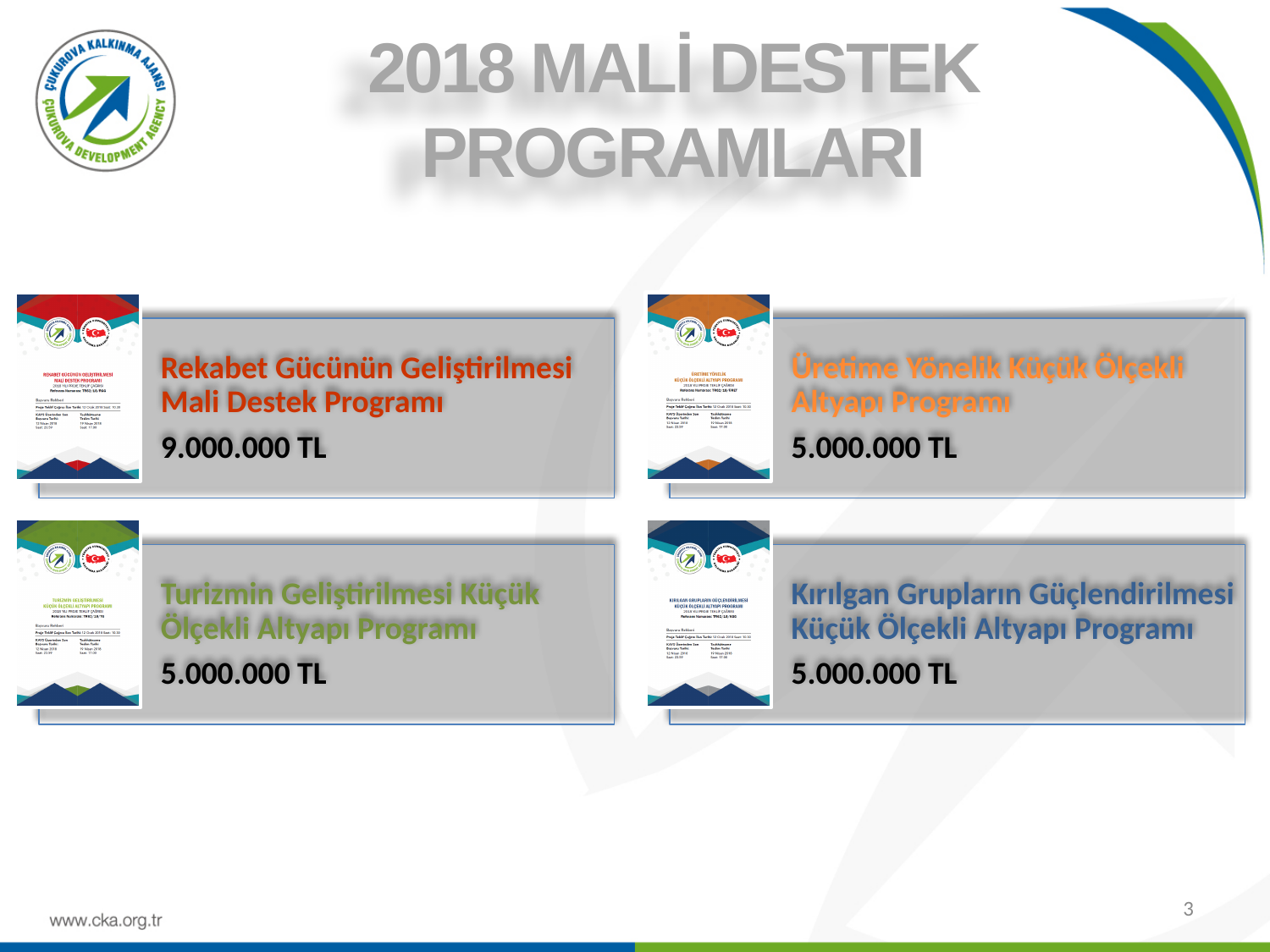

2018 MALİ DESTEK PROGRAMLARI
Rekabet Gücünün Geliştirilmesi Mali Destek Programı
9.000.000 TL
Üretime Yönelik Küçük Ölçekli Altyapı Programı
5.000.000 TL
Turizmin Geliştirilmesi Küçük Ölçekli Altyapı Programı
5.000.000 TL
Kırılgan Grupların Güçlendirilmesi Küçük Ölçekli Altyapı Programı
5.000.000 TL
3